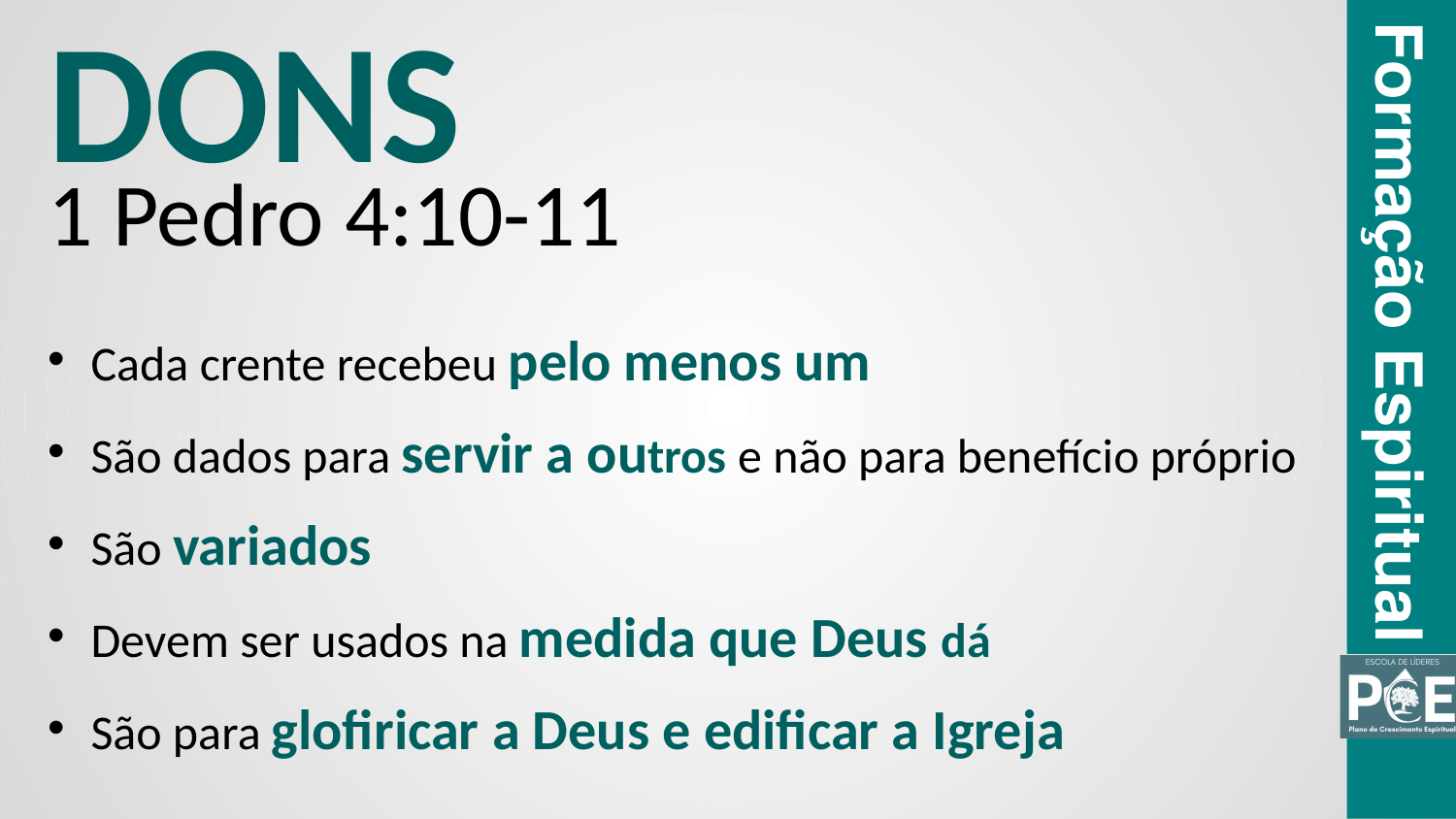

DONS
1 Pedro 4:10-11
Cada crente recebeu pelo menos um
São dados para servir a outros e não para benefício próprio
São variados
Devem ser usados na medida que Deus dá
São para glofiricar a Deus e edificar a Igreja
Formação Espiritual